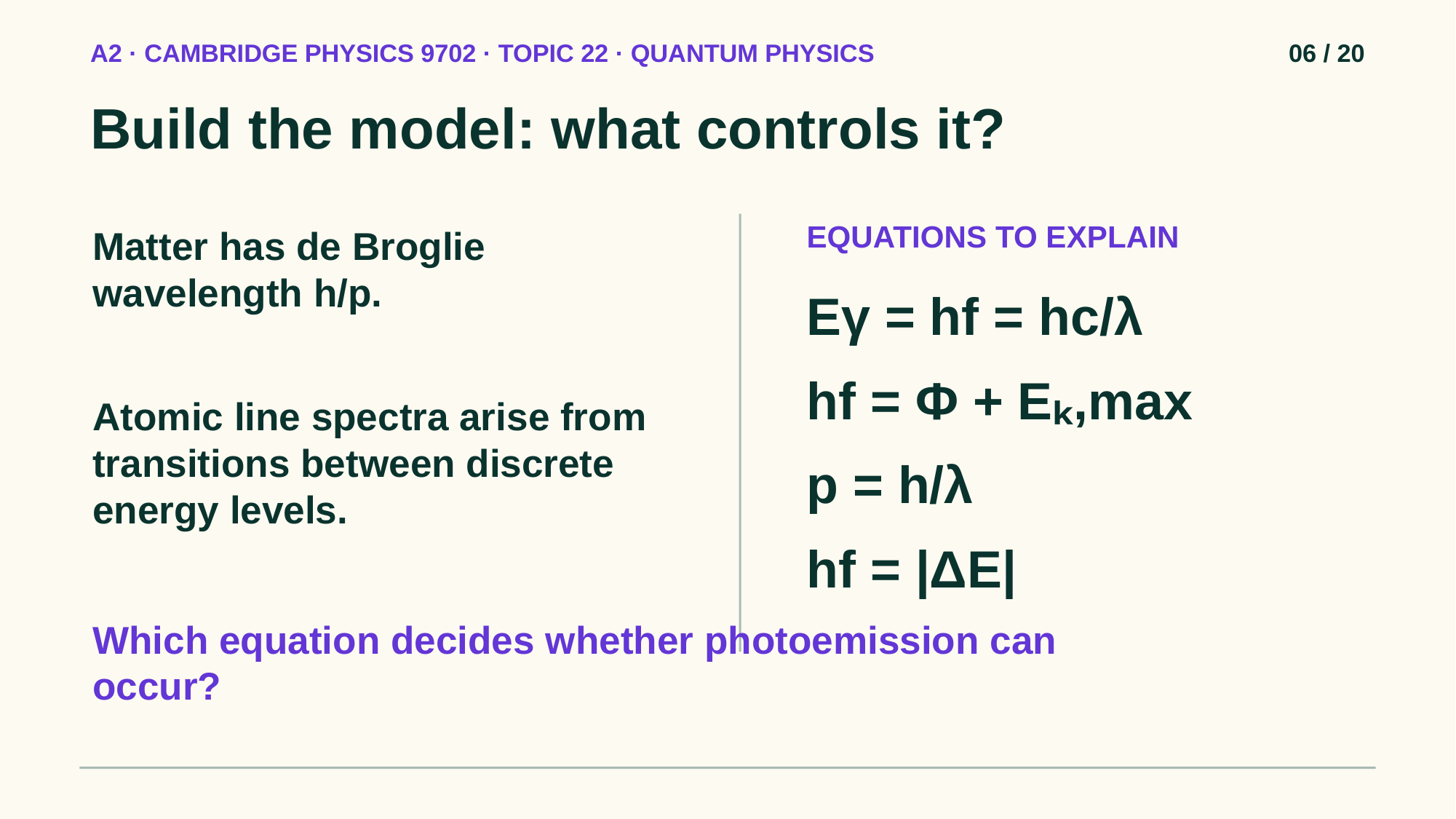

A2 · CAMBRIDGE PHYSICS 9702 · TOPIC 22 · QUANTUM PHYSICS
06 / 20
Build the model: what controls it?
EQUATIONS TO EXPLAIN

Matter has de Broglie wavelength h/p.
Eγ = hf = hc/λ
hf = Φ + Eₖ,max
Atomic line spectra arise from transitions between discrete energy levels.
p = h/λ
hf = |ΔE|
Which equation decides whether photoemission can occur?